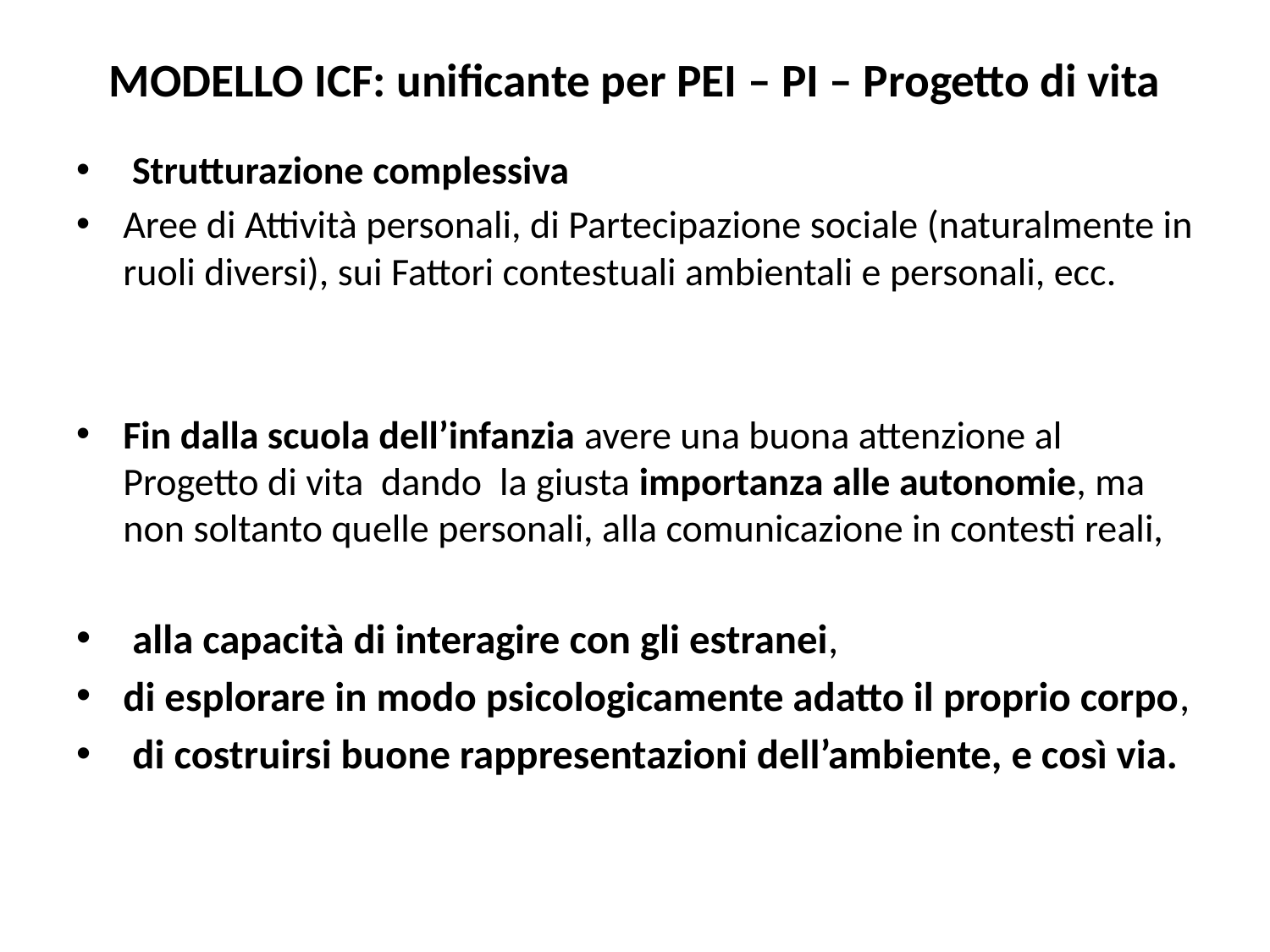

# MODELLO ICF: unificante per PEI – PI – Progetto di vita
 Strutturazione complessiva
Aree di Attività personali, di Partecipazione sociale (naturalmente in ruoli diversi), sui Fattori contestuali ambientali e personali, ecc.

Fin dalla scuola dell’infanzia avere una buona attenzione al Progetto di vita  dando  la giusta importanza alle autonomie, ma non soltanto quelle personali, alla comunicazione in contesti reali,

 alla capacità di interagire con gli estranei,
di esplorare in modo psicologicamente adatto il proprio corpo,
 di costruirsi buone rappresentazioni dell’ambiente, e così via.